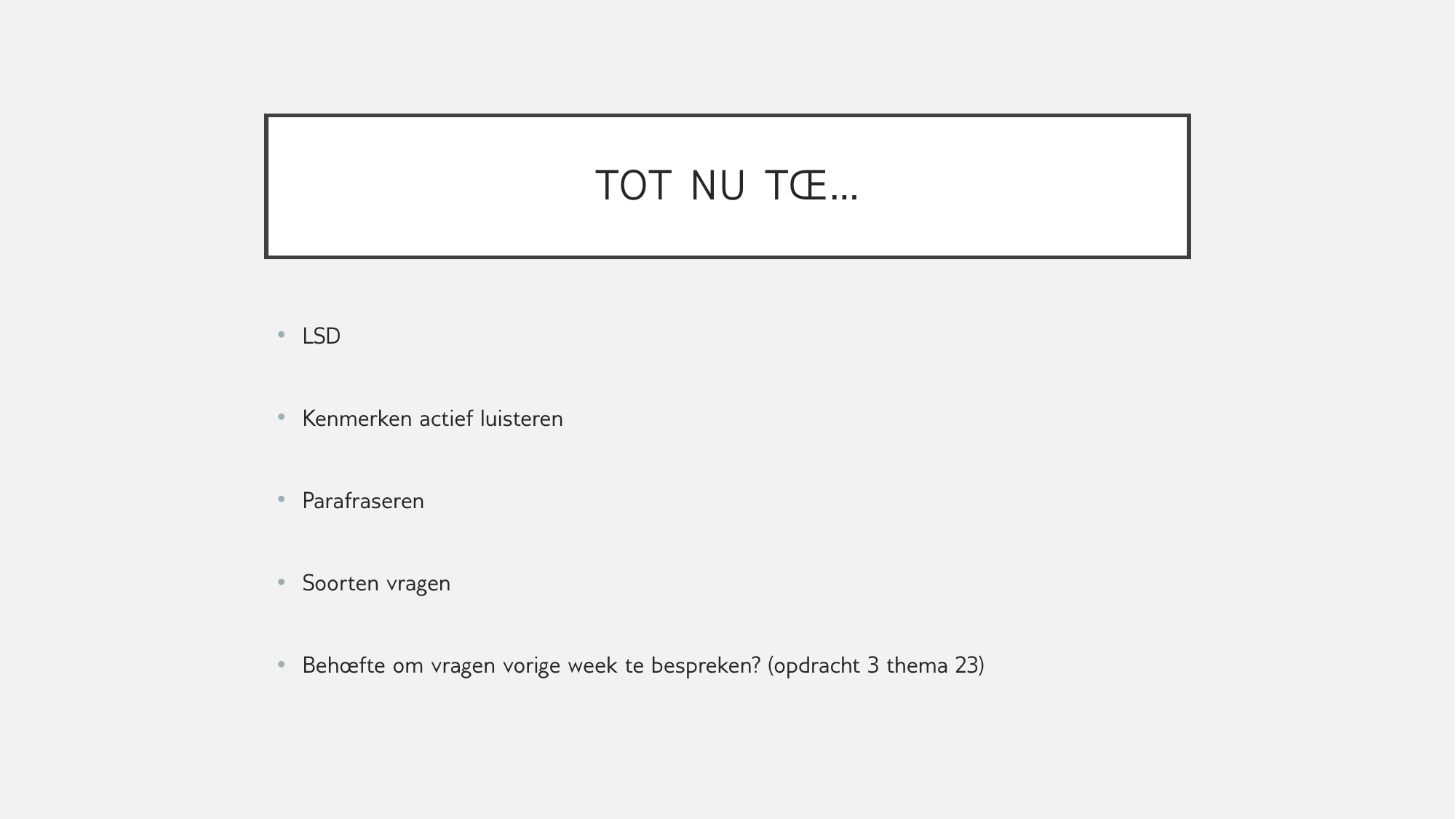

# Tot nu toe…
LSD

Kenmerken actief luisteren

Parafraseren

Soorten vragen

Behoefte om vragen vorige week te bespreken? (opdracht 3 thema 23)